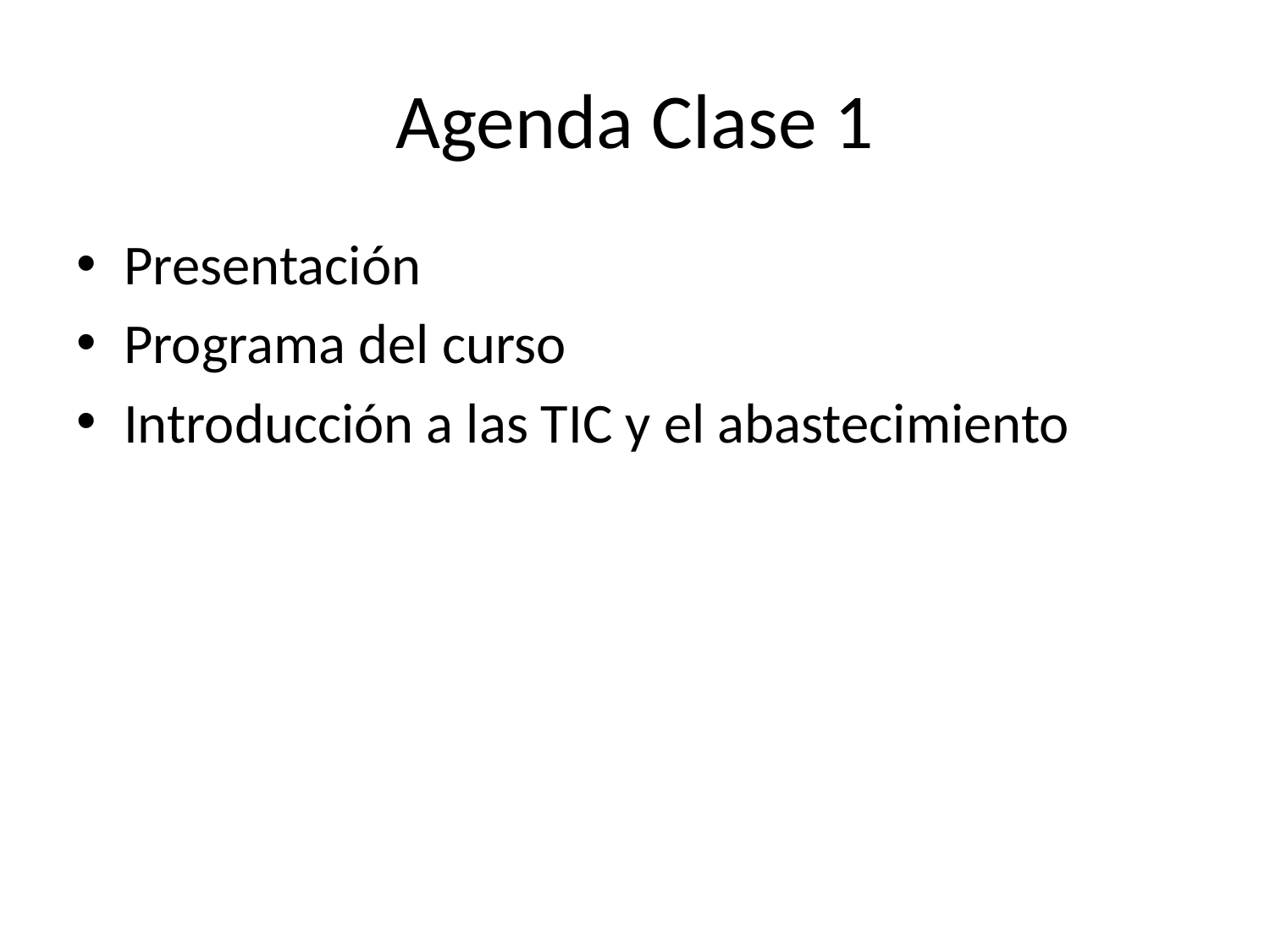

# Agenda Clase 1
Presentación
Programa del curso
Introducción a las TIC y el abastecimiento